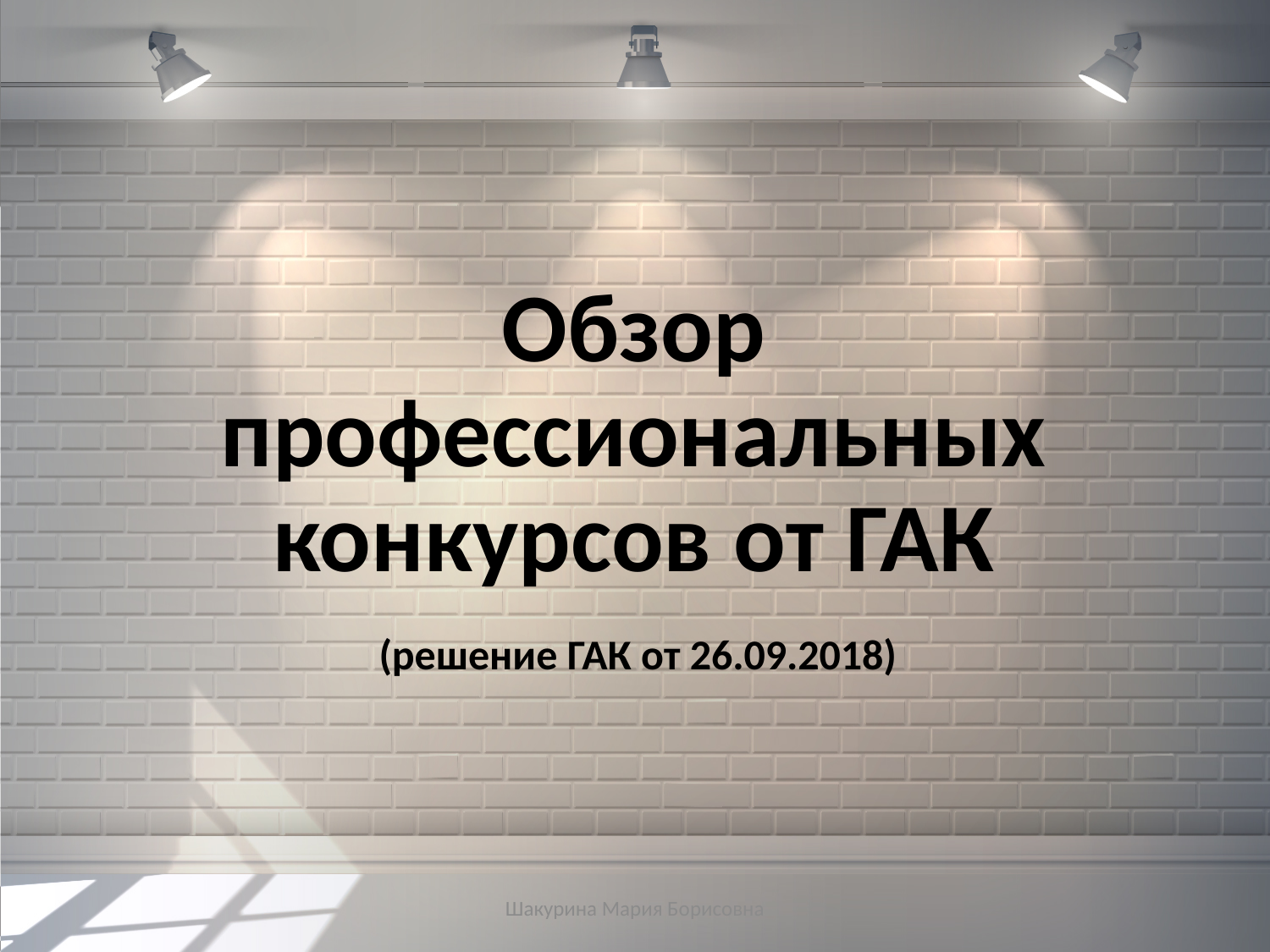

# Обзор профессиональных конкурсов от ГАК
(решение ГАК от 26.09.2018)
Шакурина Мария Борисовна